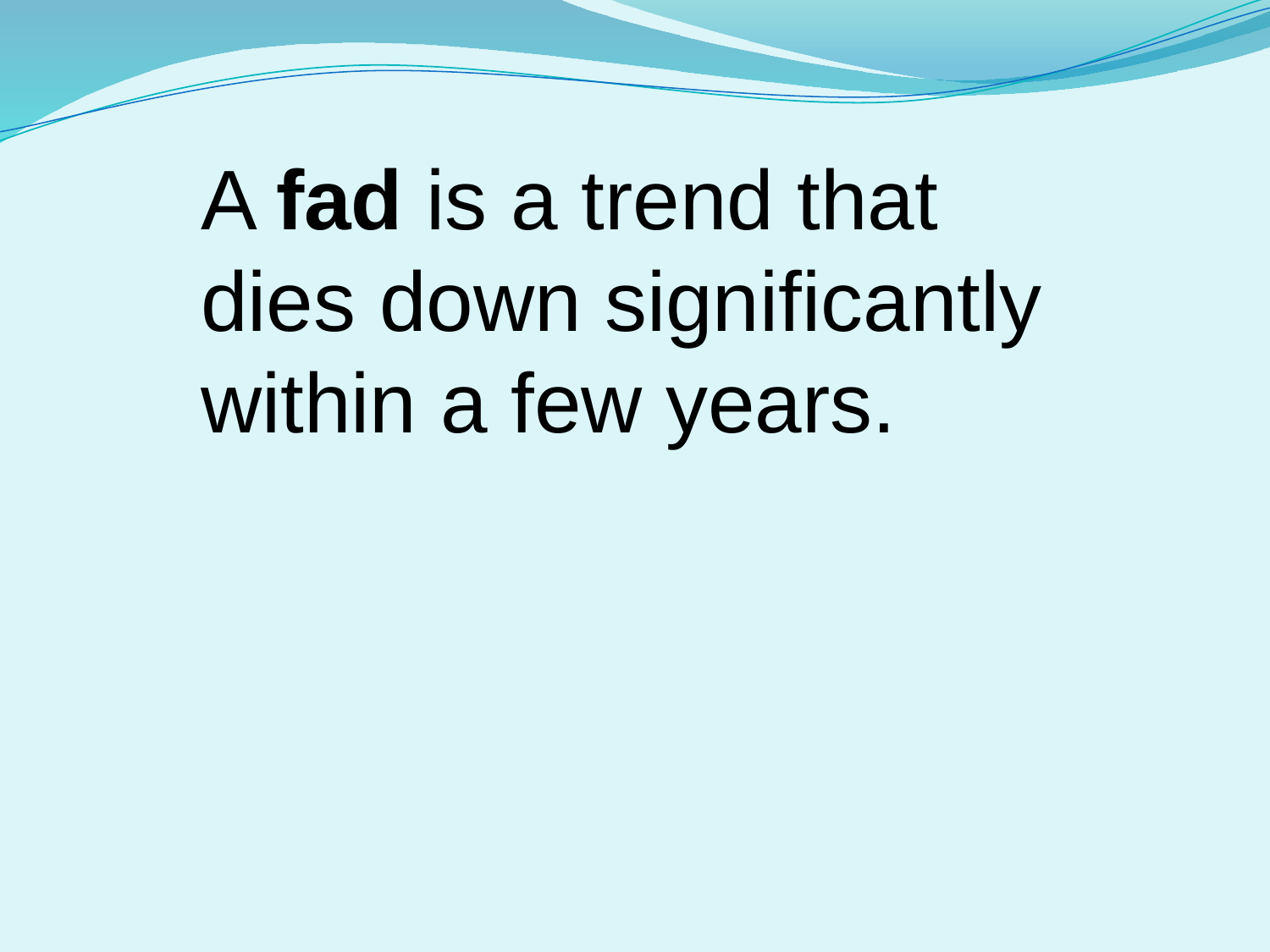

A fad is a trend that dies down significantly within a few years.